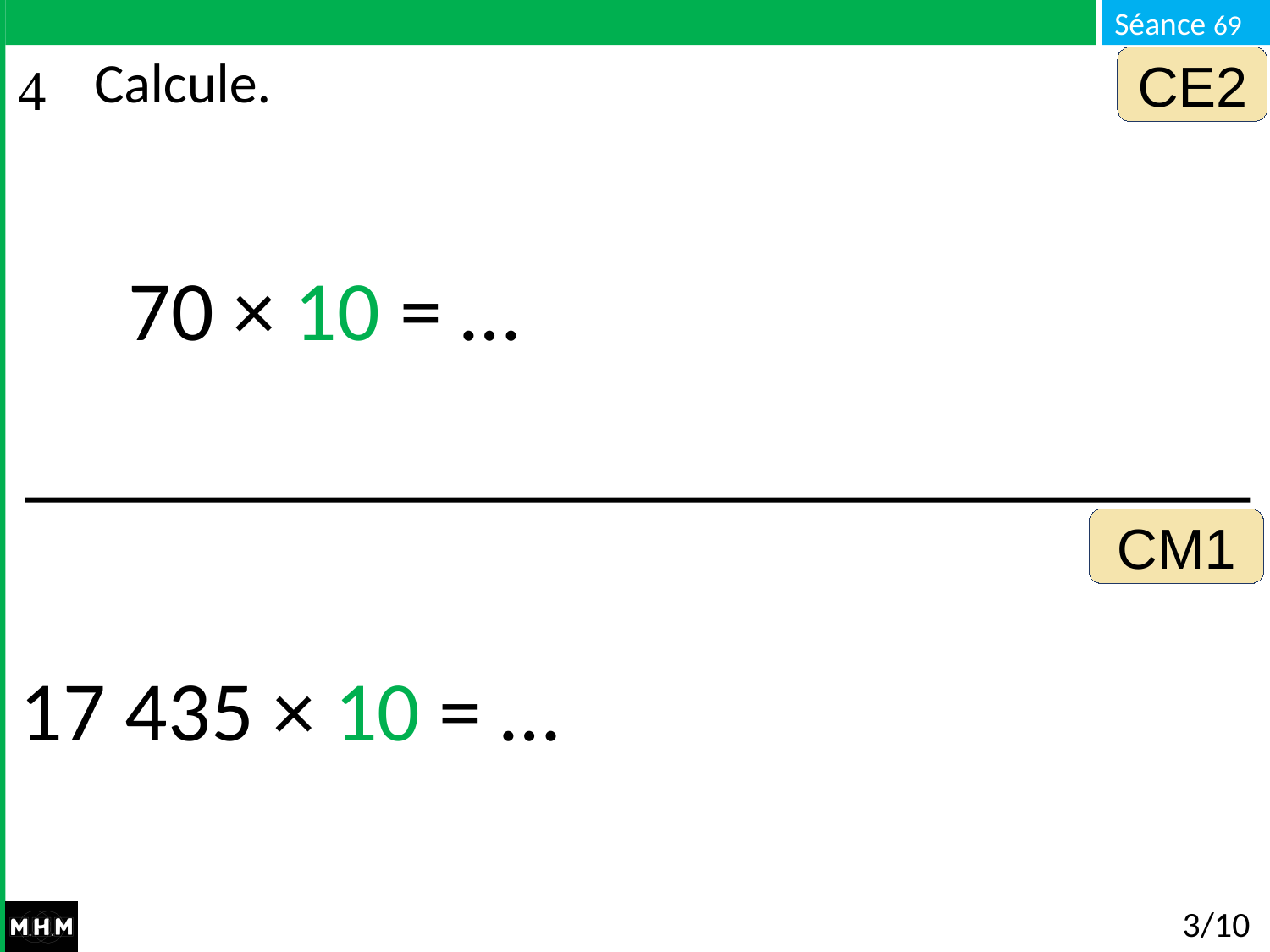

CE2
# Calcule.
70 × 10 = …

CM1
17 435 × 10 = …
3/10